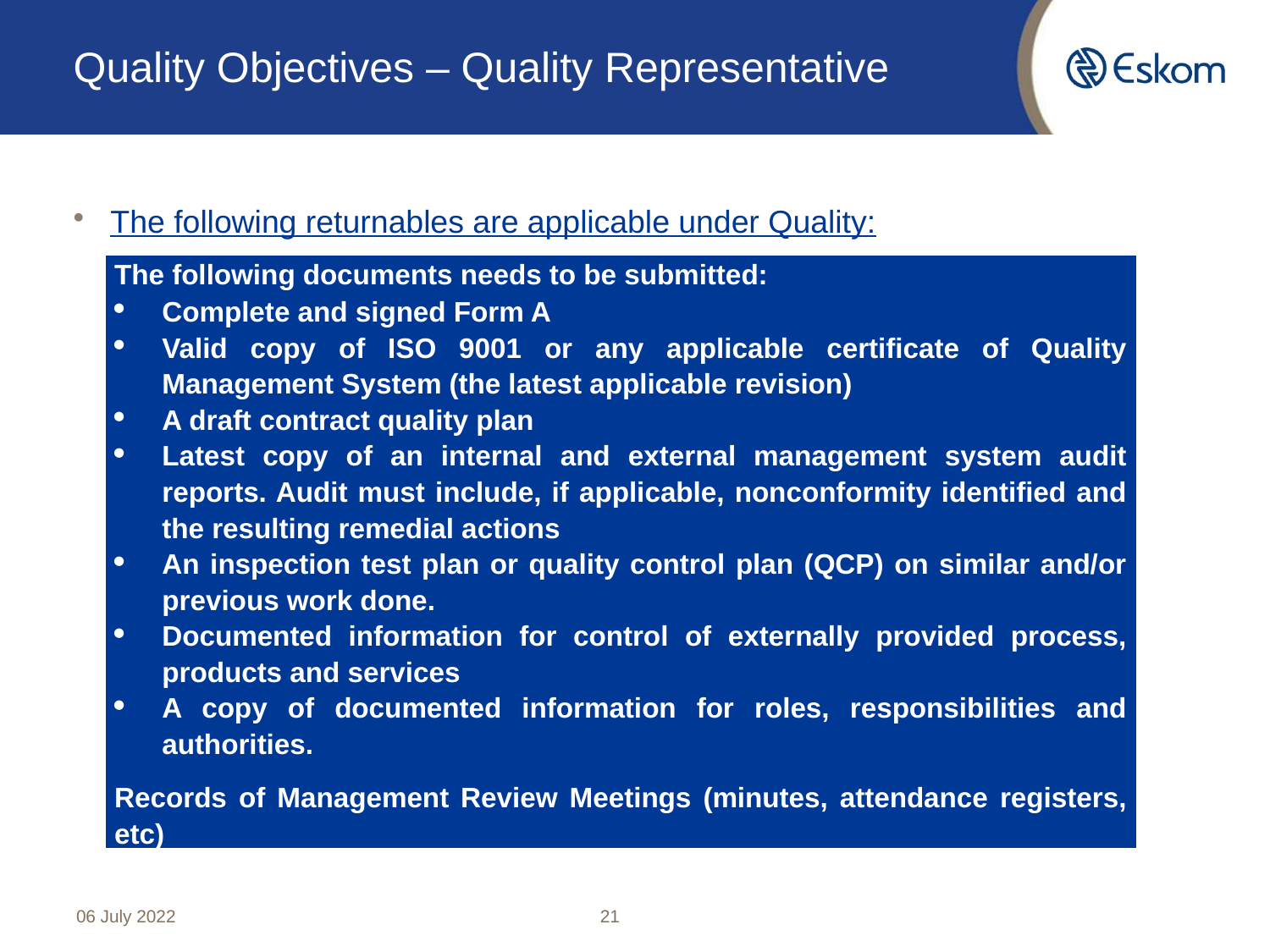

# Quality Objectives – Quality Representative
The following returnables are applicable under Quality:

| The following documents needs to be submitted: Complete and signed Form A Valid copy of ISO 9001 or any applicable certificate of Quality Management System (the latest applicable revision) A draft contract quality plan Latest copy of an internal and external management system audit reports. Audit must include, if applicable, nonconformity identified and the resulting remedial actions An inspection test plan or quality control plan (QCP) on similar and/or previous work done. Documented information for control of externally provided process, products and services A copy of documented information for roles, responsibilities and authorities. Records of Management Review Meetings (minutes, attendance registers, etc) |
| --- |
06 July 2022
21